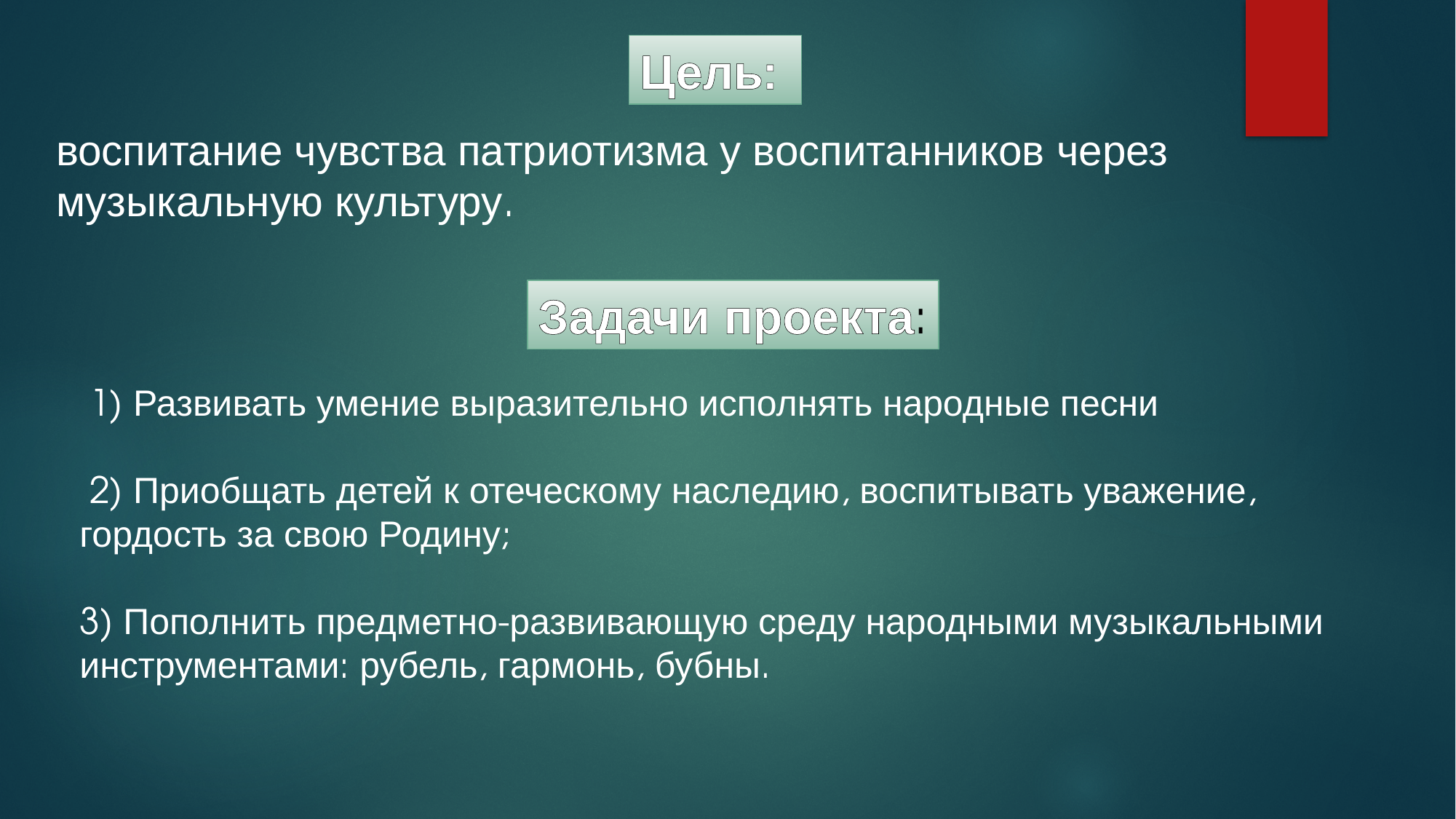

Цель:
воспитание чувства патриотизма у воспитанников через музыкальную культуру.
Задачи проекта:
 1) Развивать умение выразительно исполнять народные песни

 2) Приобщать детей к отеческому наследию, воспитывать уважение, гордость за свою Родину;

3) Пополнить предметно-развивающую среду народными музыкальными инструментами: рубель, гармонь, бубны.